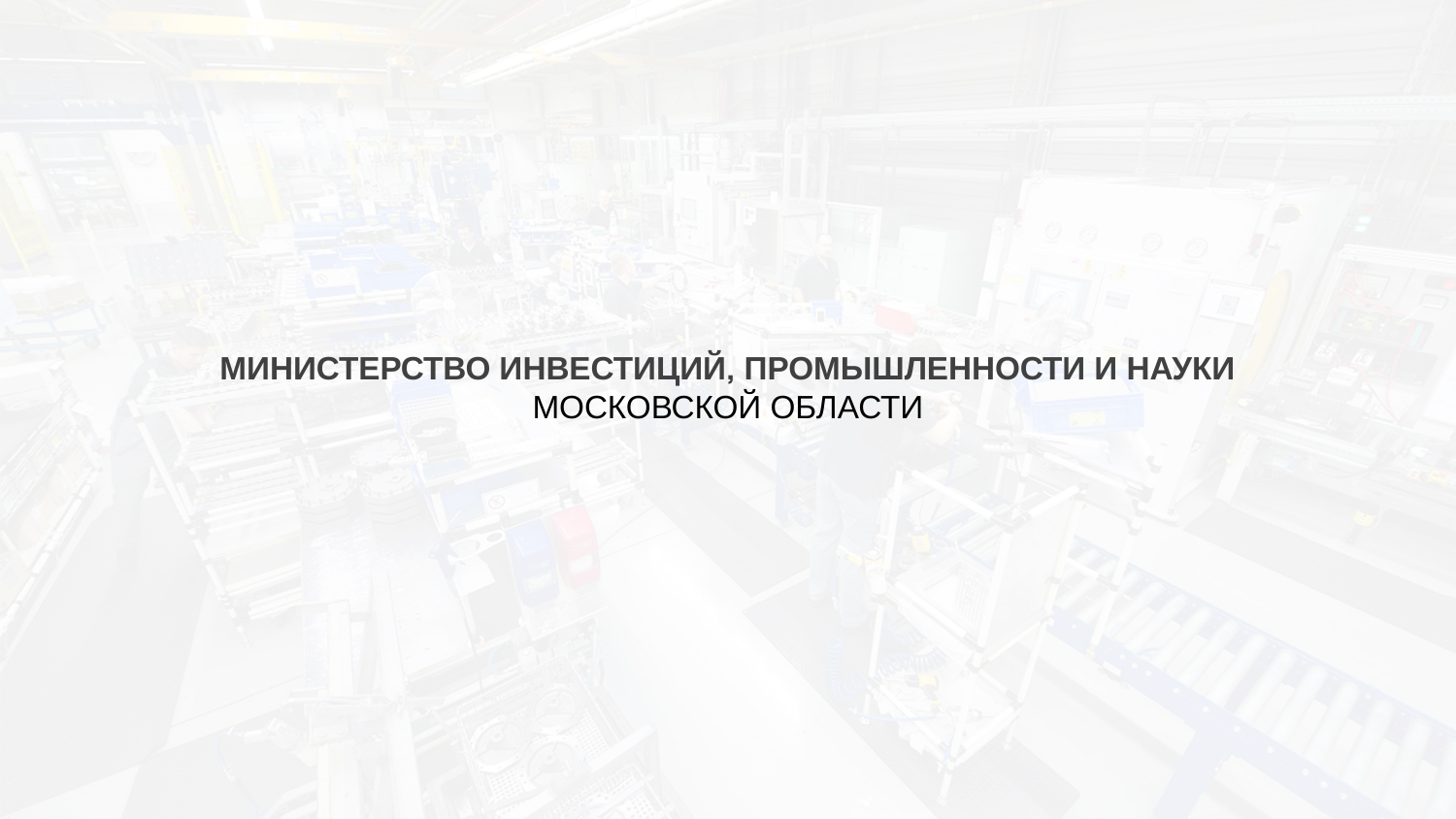

МИНИСТЕРСТВО ИНВЕСТИЦИЙ, ПРОМЫШЛЕННОСТИ И НАУКИ
МОСКОВСКОЙ ОБЛАСТИ